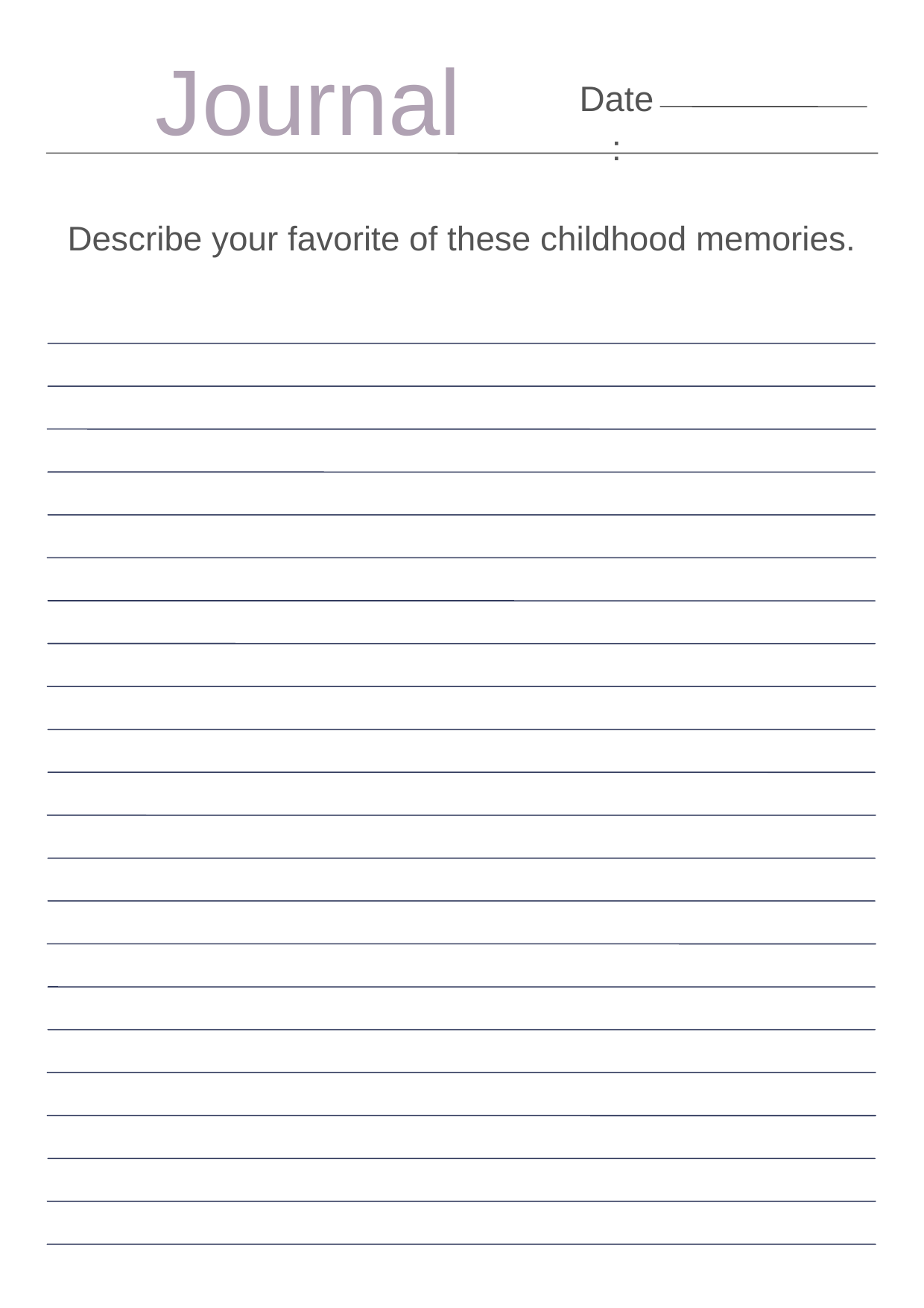

Journal
Date:

Describe your favorite of these childhood memories.